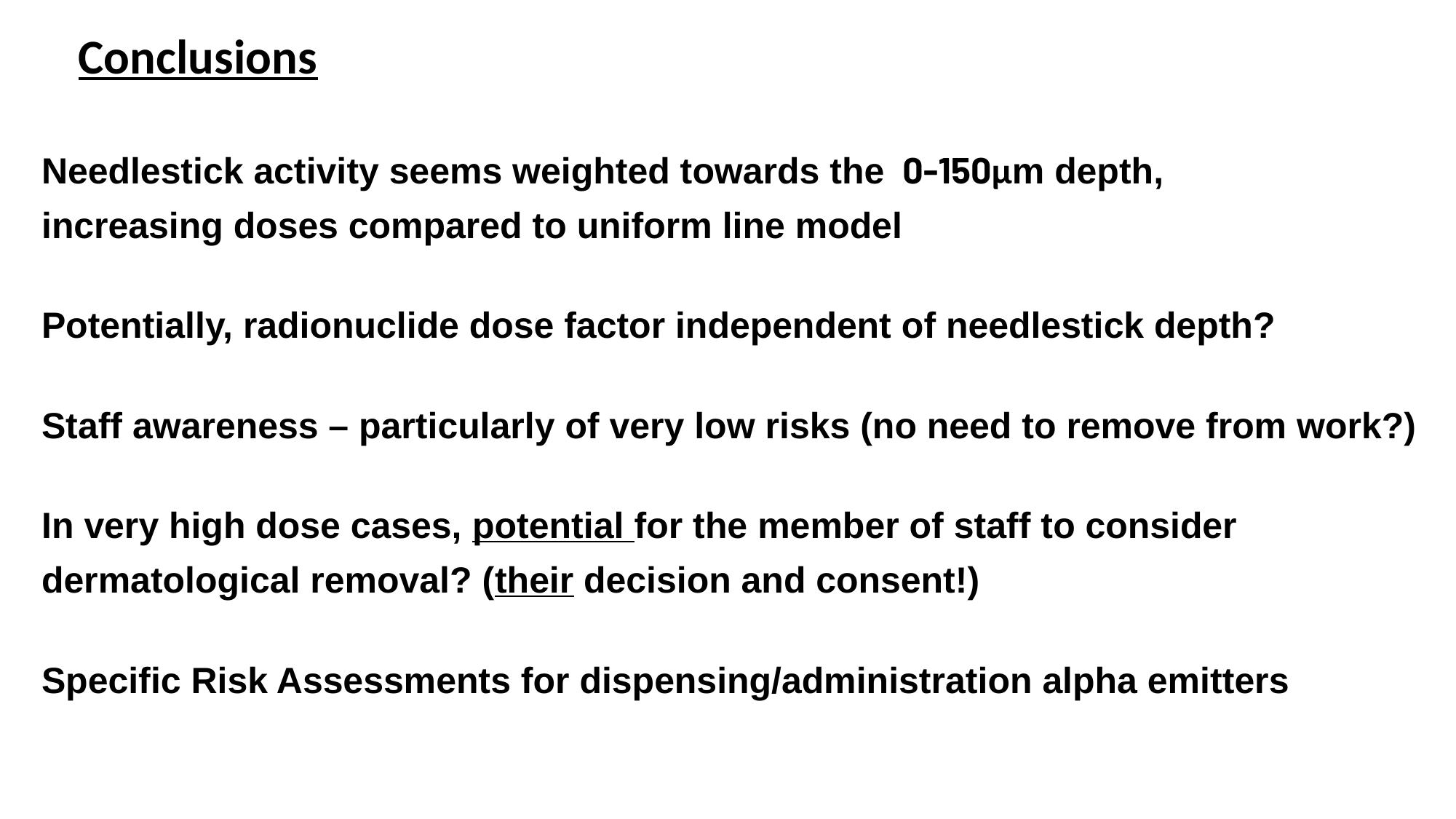

Conclusions
Needlestick activity seems weighted towards the  0-150µm depth,
increasing doses compared to uniform line model
Potentially, radionuclide dose factor independent of needlestick depth?
Staff awareness – particularly of very low risks (no need to remove from work?)
In very high dose cases, potential for the member of staff to consider dermatological removal? (their decision and consent!)
Specific Risk Assessments for dispensing/administration alpha emitters